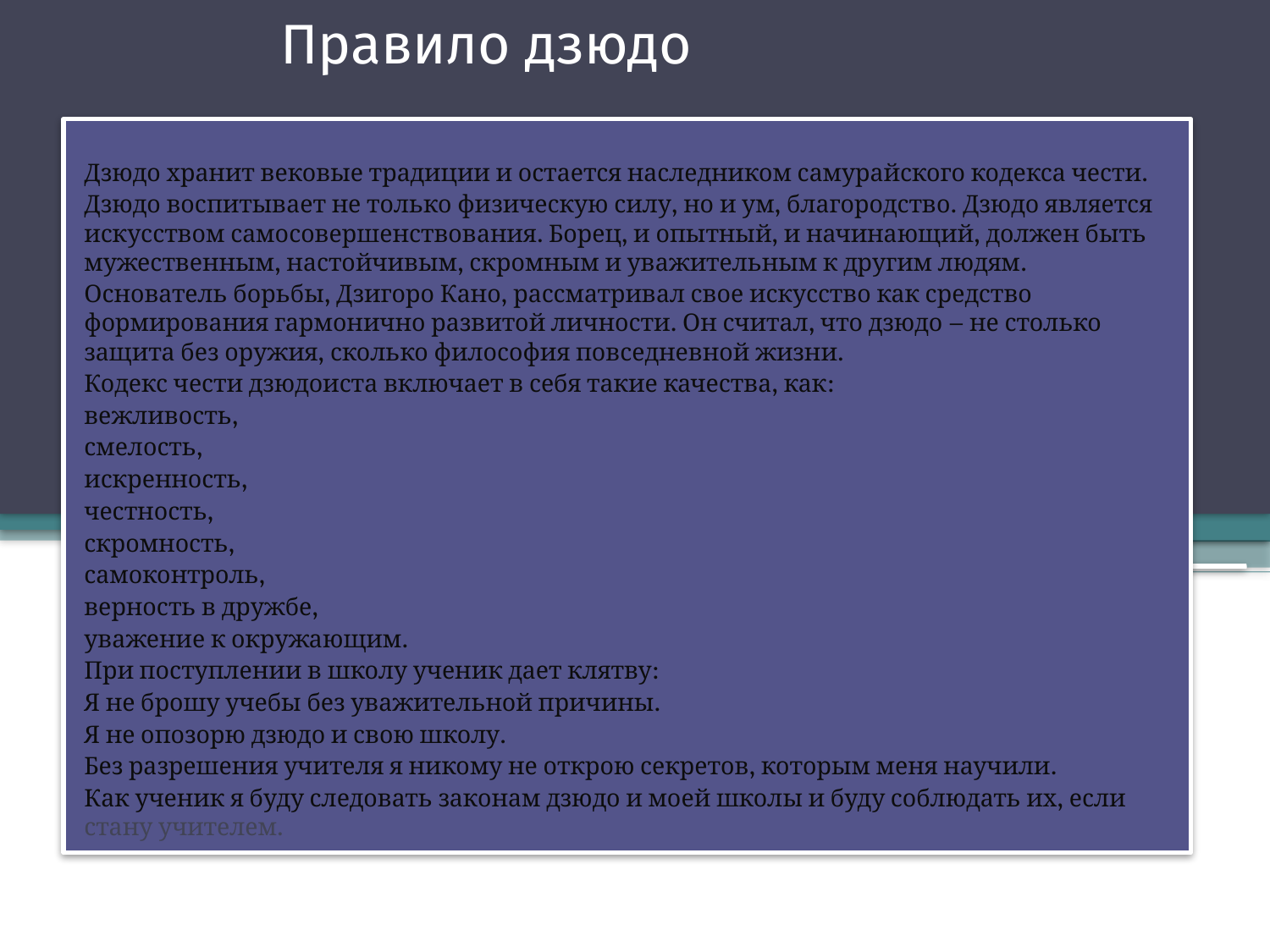

# Правило дзюдо

Дзюдо хранит вековые традиции и остается наследником самурайского кодекса чести.
Дзюдо воспитывает не только физическую силу, но и ум, благородство. Дзюдо является искусством самосовершенствования. Борец, и опытный, и начинающий, должен быть мужественным, настойчивым, скромным и уважительным к другим людям.
Основатель борьбы, Дзигоро Кано, рассматривал свое искусство как средство формирования гармонично развитой личности. Он считал, что дзюдо – не столько защита без оружия, сколько философия повседневной жизни.
Кодекс чести дзюдоиста включает в себя такие качества, как:
вежливость,
смелость,
искренность,
честность,
скромность,
самоконтроль,
верность в дружбе,
уважение к окружающим.
При поступлении в школу ученик дает клятву:
Я не брошу учебы без уважительной причины.
Я не опозорю дзюдо и свою школу.
Без разрешения учителя я никому не открою секретов, которым меня научили.
Как ученик я буду следовать законам дзюдо и моей школы и буду соблюдать их, если стану учителем.